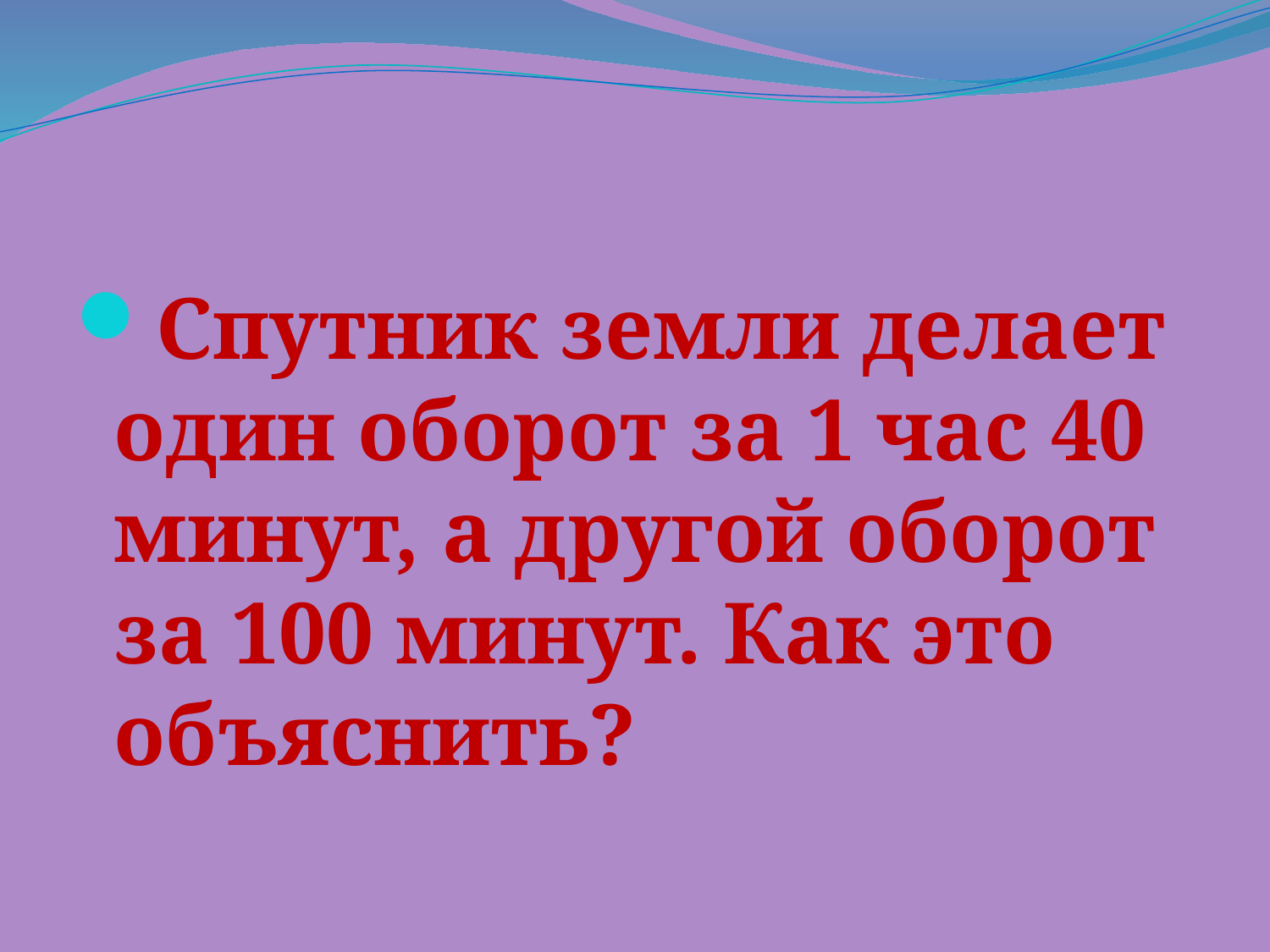

#
Спутник земли делает один оборот за 1 час 40 минут, а другой оборот за 100 минут. Как это объяснить?